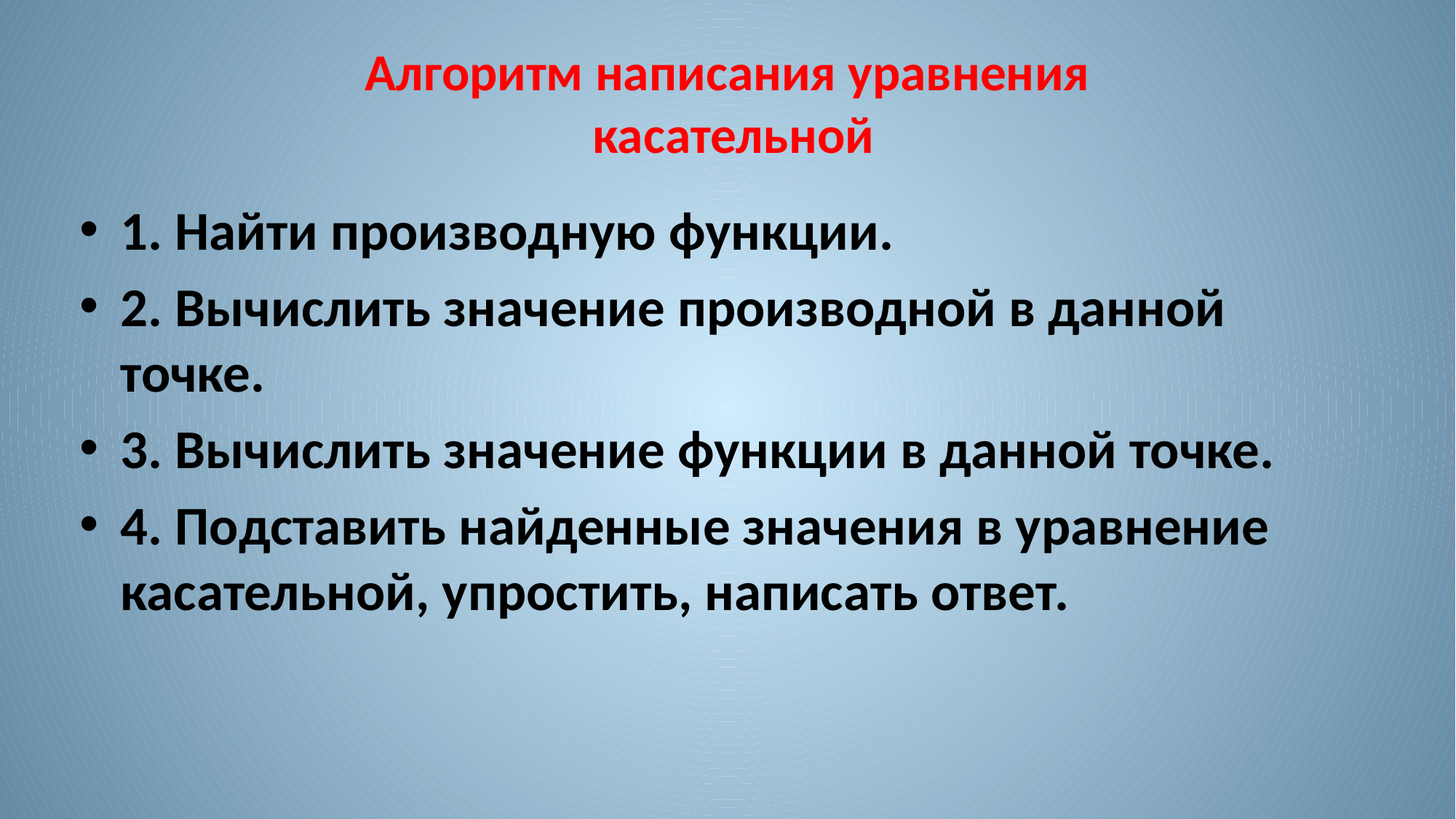

# Алгоритм написания уравнения касательной
1. Найти производную функции.
2. Вычислить значение производной в данной точке.
3. Вычислить значение функции в данной точке.
4. Подставить найденные значения в уравнение касательной, упростить, написать ответ.